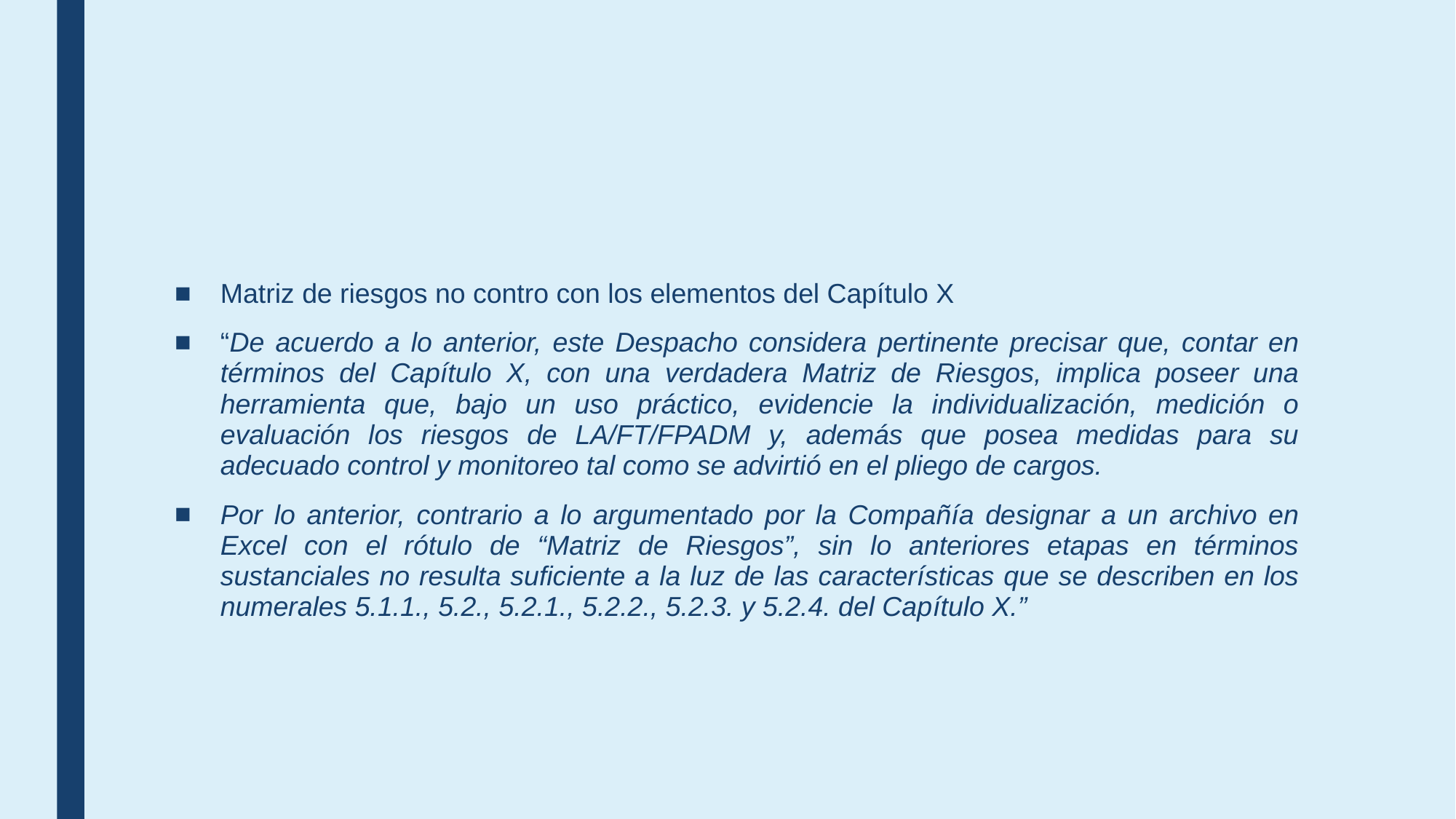

#
Matriz de riesgos no contro con los elementos del Capítulo X
“De acuerdo a lo anterior, este Despacho considera pertinente precisar que, contar en términos del Capítulo X, con una verdadera Matriz de Riesgos, implica poseer una herramienta que, bajo un uso práctico, evidencie la individualización, medición o evaluación los riesgos de LA/FT/FPADM y, además que posea medidas para su adecuado control y monitoreo tal como se advirtió en el pliego de cargos.
Por lo anterior, contrario a lo argumentado por la Compañía designar a un archivo en Excel con el rótulo de “Matriz de Riesgos”, sin lo anteriores etapas en términos sustanciales no resulta suficiente a la luz de las características que se describen en los numerales 5.1.1., 5.2., 5.2.1., 5.2.2., 5.2.3. y 5.2.4. del Capítulo X.”